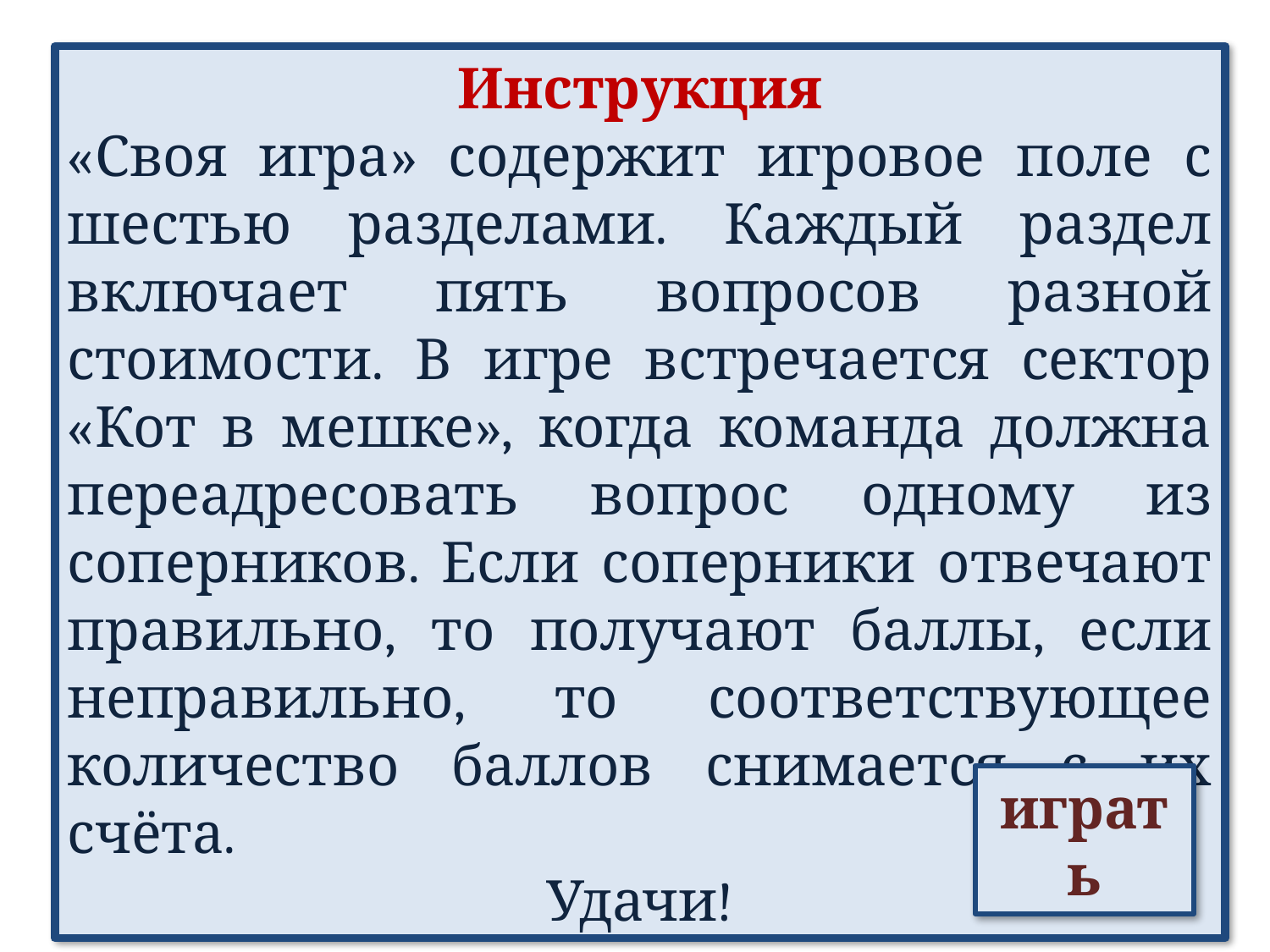

Инструкция
«Своя игра» содержит игровое поле с шестью разделами. Каждый раздел включает пять вопросов разной стоимости. В игре встречается сектор «Кот в мешке», когда команда должна переадресовать вопрос одному из соперников. Если соперники отвечают правильно, то получают баллы, если неправильно, то соответствующее количество баллов снимается с их счёта.
Удачи!
играть